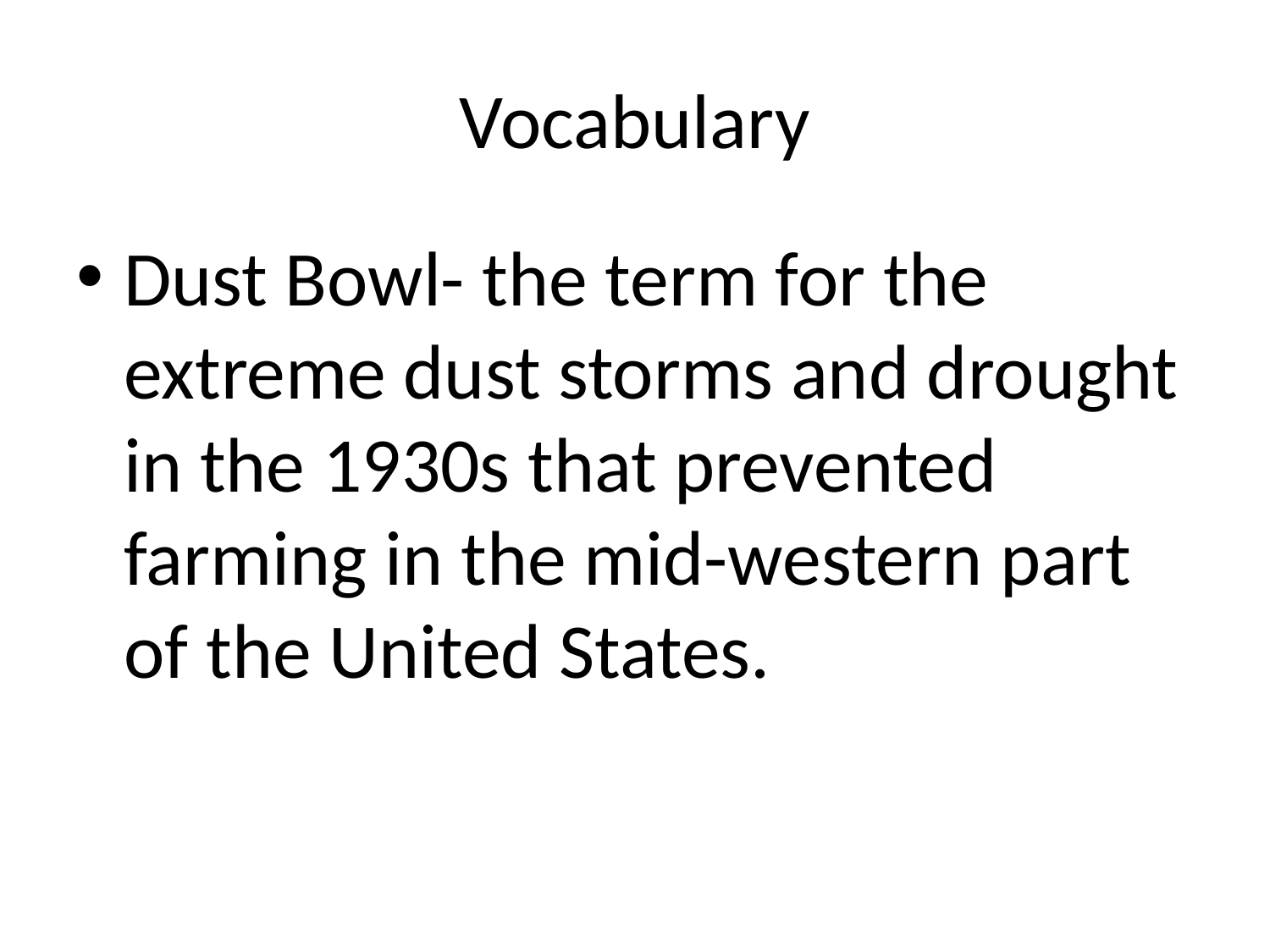

# Vocabulary
Dust Bowl- the term for the extreme dust storms and drought in the 1930s that prevented farming in the mid-western part of the United States.